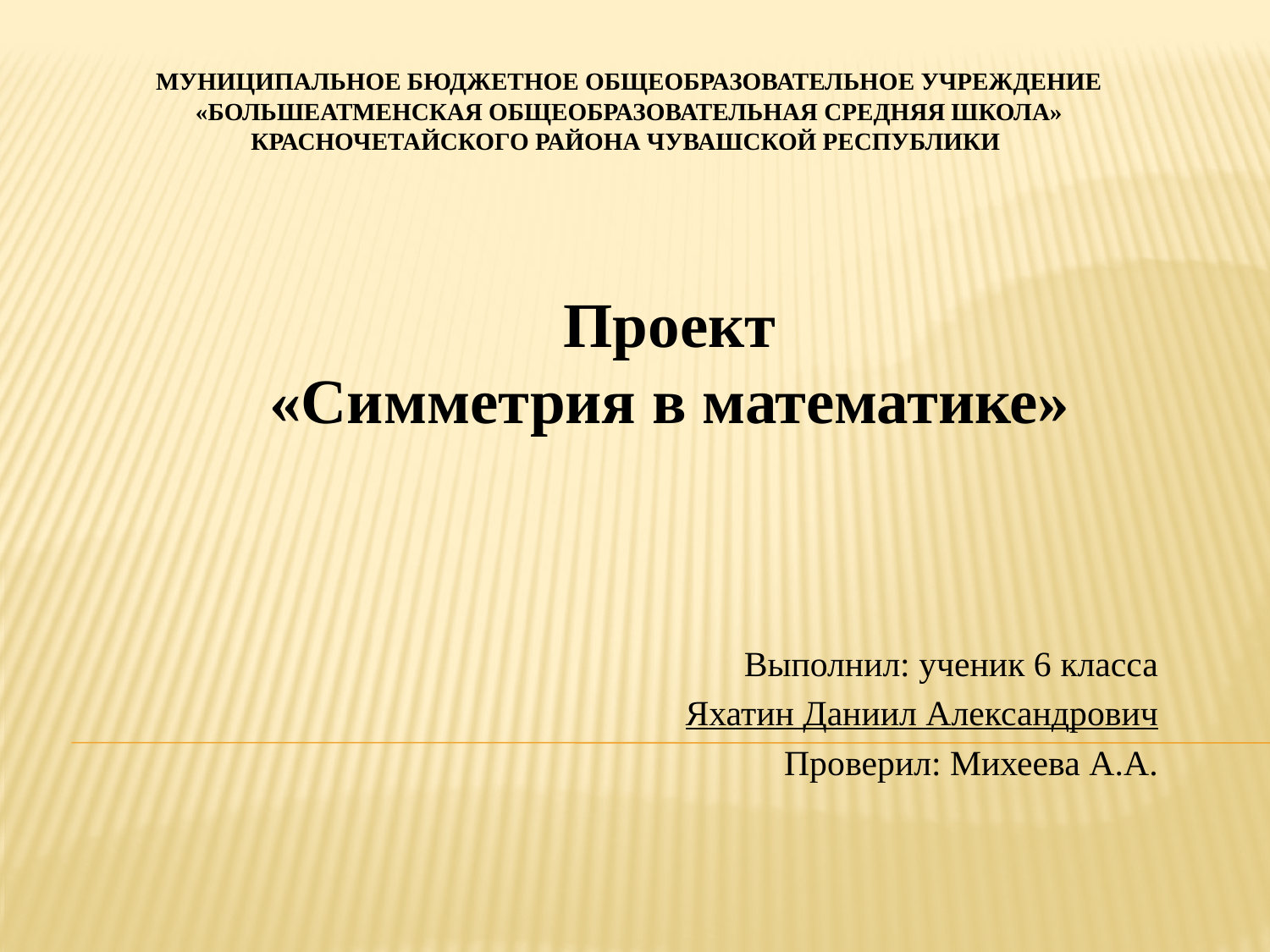

# Муниципальное бюджетное общеобразовательное учреждение «Большеатменская общеобразовательная средняя школа» Красночетайского района Чувашской Республики
Проект
«Симметрия в математике»

Выполнил: ученик 6 класса
Яхатин Даниил Александрович
Проверил: Михеева А.А.